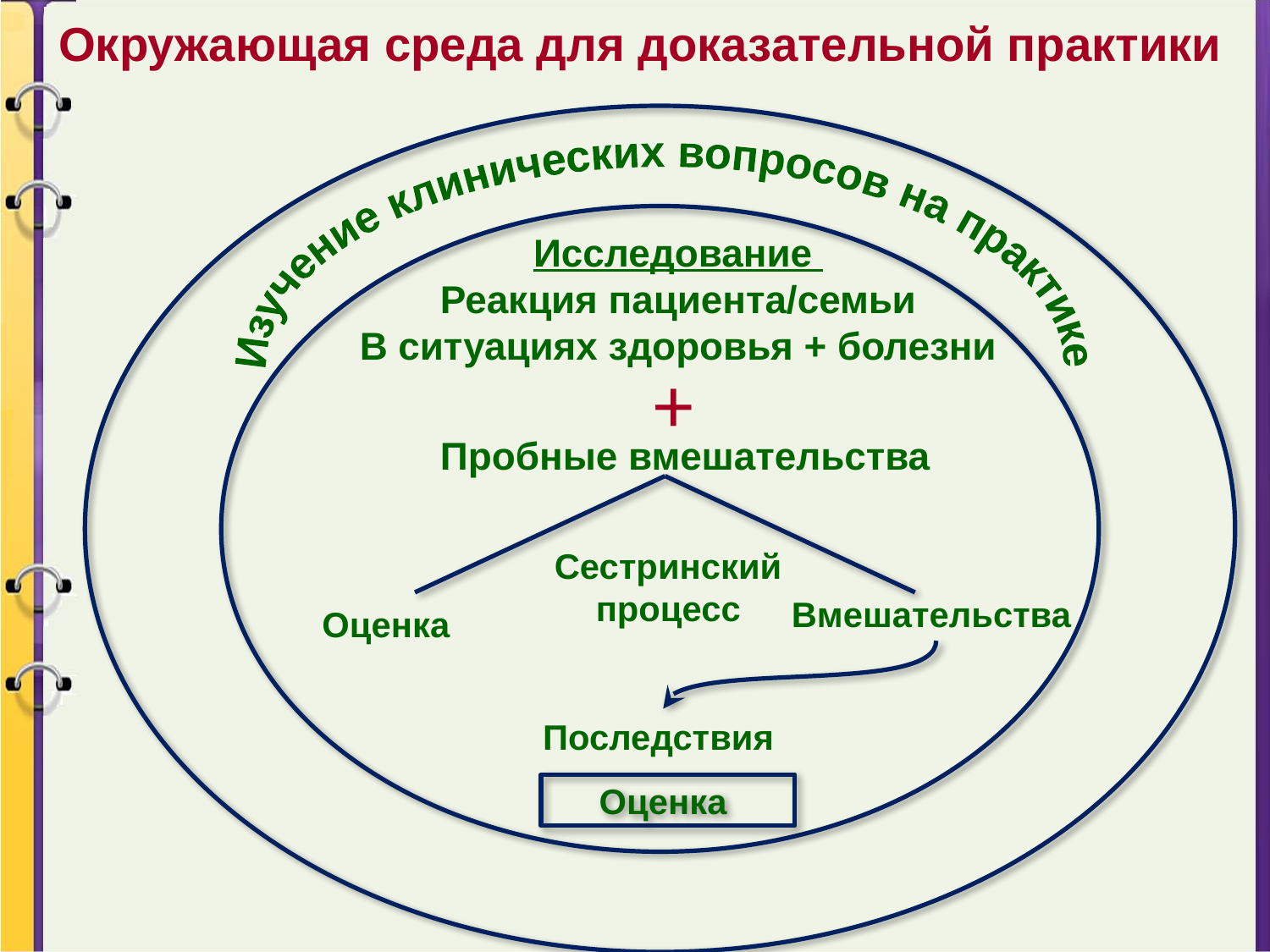

# Окружающая среда для доказательной практики

Изучение клинических вопросов на практике
Исследование
Реакция пациента/семьи
В ситуациях здоровья + болезни
+
Пробные вмешательства

Сестринский процесс
Вмешательства
Оценка
Последствия
Оценка